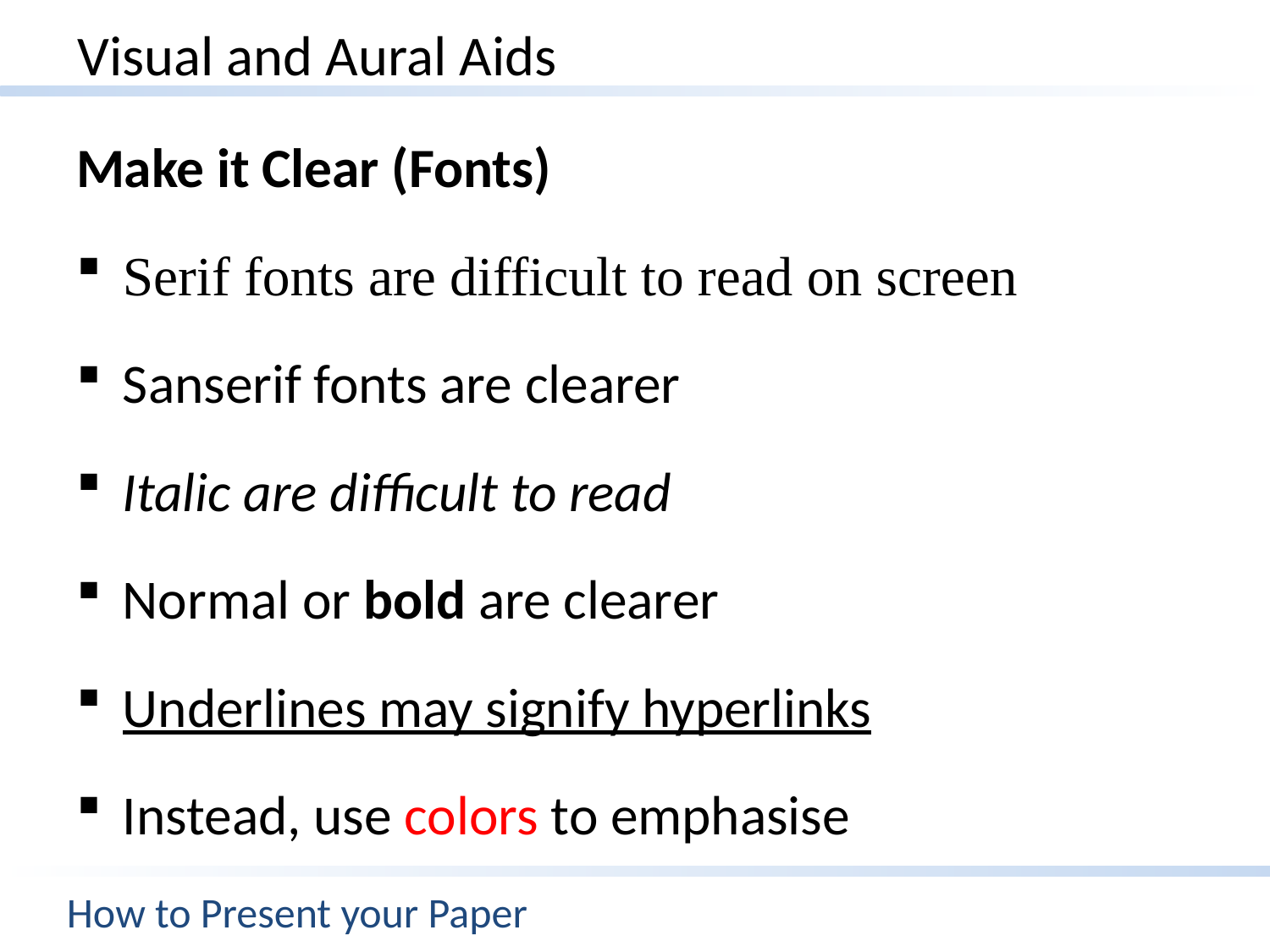

# Visual and Aural Aids

Make it Clear (Fonts)
Serif fonts are difficult to read on screen
Sanserif fonts are clearer
Italic are difficult to read
Normal or bold are clearer
Underlines may signify hyperlinks
Instead, use colors to emphasise
How to Present your Paper